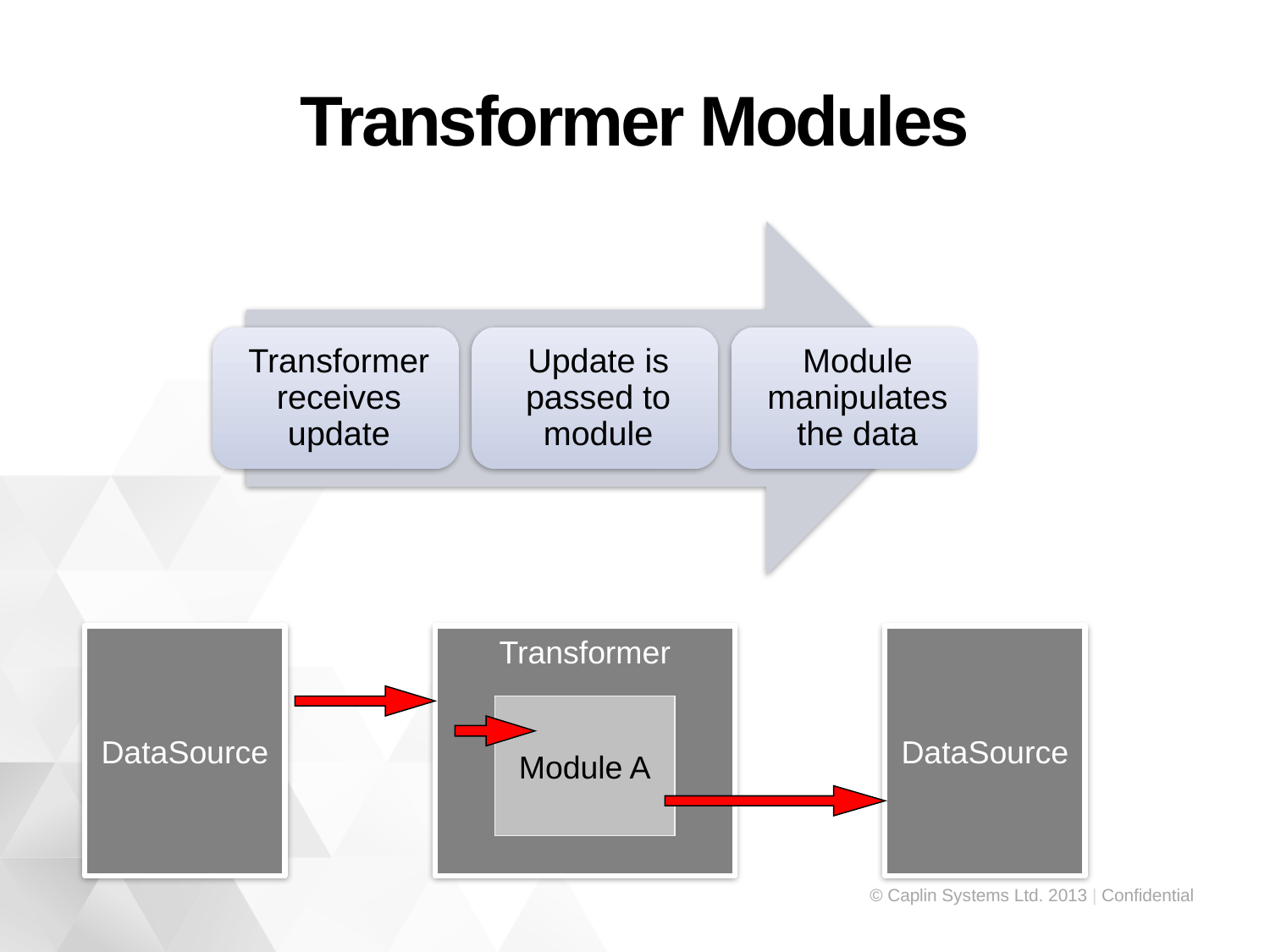

# Transformer Modules
Transformer receives update
Update is passed to module
Module manipulates the data
DataSource
Transformer
DataSource

Module A